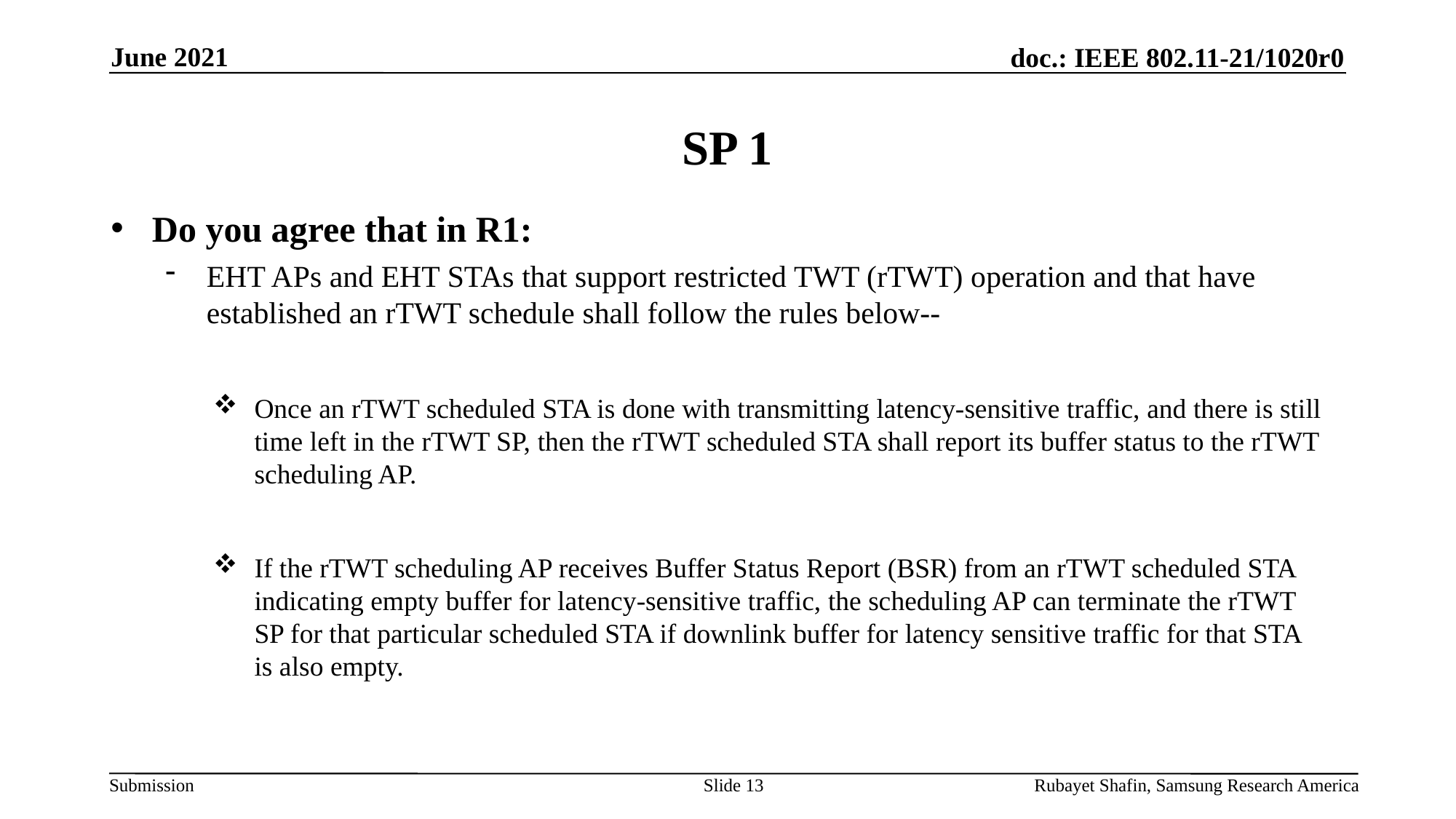

June 2021
# SP 1
Do you agree that in R1:
EHT APs and EHT STAs that support restricted TWT (rTWT) operation and that have established an rTWT schedule shall follow the rules below--

Once an rTWT scheduled STA is done with transmitting latency-sensitive traffic, and there is still time left in the rTWT SP, then the rTWT scheduled STA shall report its buffer status to the rTWT scheduling AP.

If the rTWT scheduling AP receives Buffer Status Report (BSR) from an rTWT scheduled STA indicating empty buffer for latency-sensitive traffic, the scheduling AP can terminate the rTWT SP for that particular scheduled STA if downlink buffer for latency sensitive traffic for that STA is also empty.
Slide 13
Rubayet Shafin, Samsung Research America